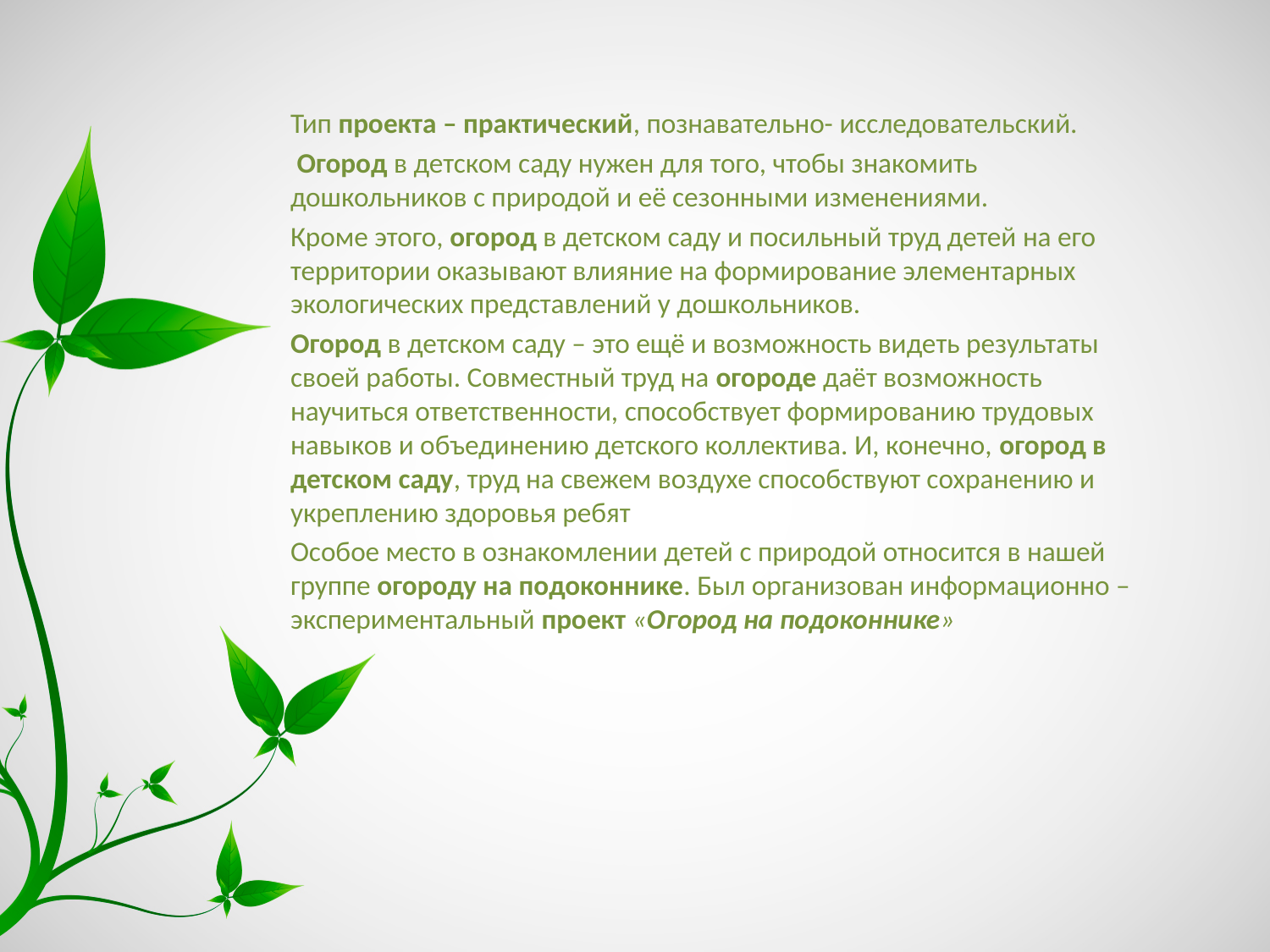

Тип проекта – практический, познавательно- исследовательский.
 Огород в детском саду нужен для того, чтобы знакомить дошкольников с природой и её сезонными изменениями.
Кроме этого, огород в детском саду и посильный труд детей на его территории оказывают влияние на формирование элементарных экологических представлений у дошкольников.
Огород в детском саду – это ещё и возможность видеть результаты своей работы. Совместный труд на огороде даёт возможность научиться ответственности, способствует формированию трудовых навыков и объединению детского коллектива. И, конечно, огород в детском саду, труд на свежем воздухе способствуют сохранению и укреплению здоровья ребят
Особое место в ознакомлении детей с природой относится в нашей группе огороду на подоконнике. Был организован информационно – экспериментальный проект «Огород на подоконнике»